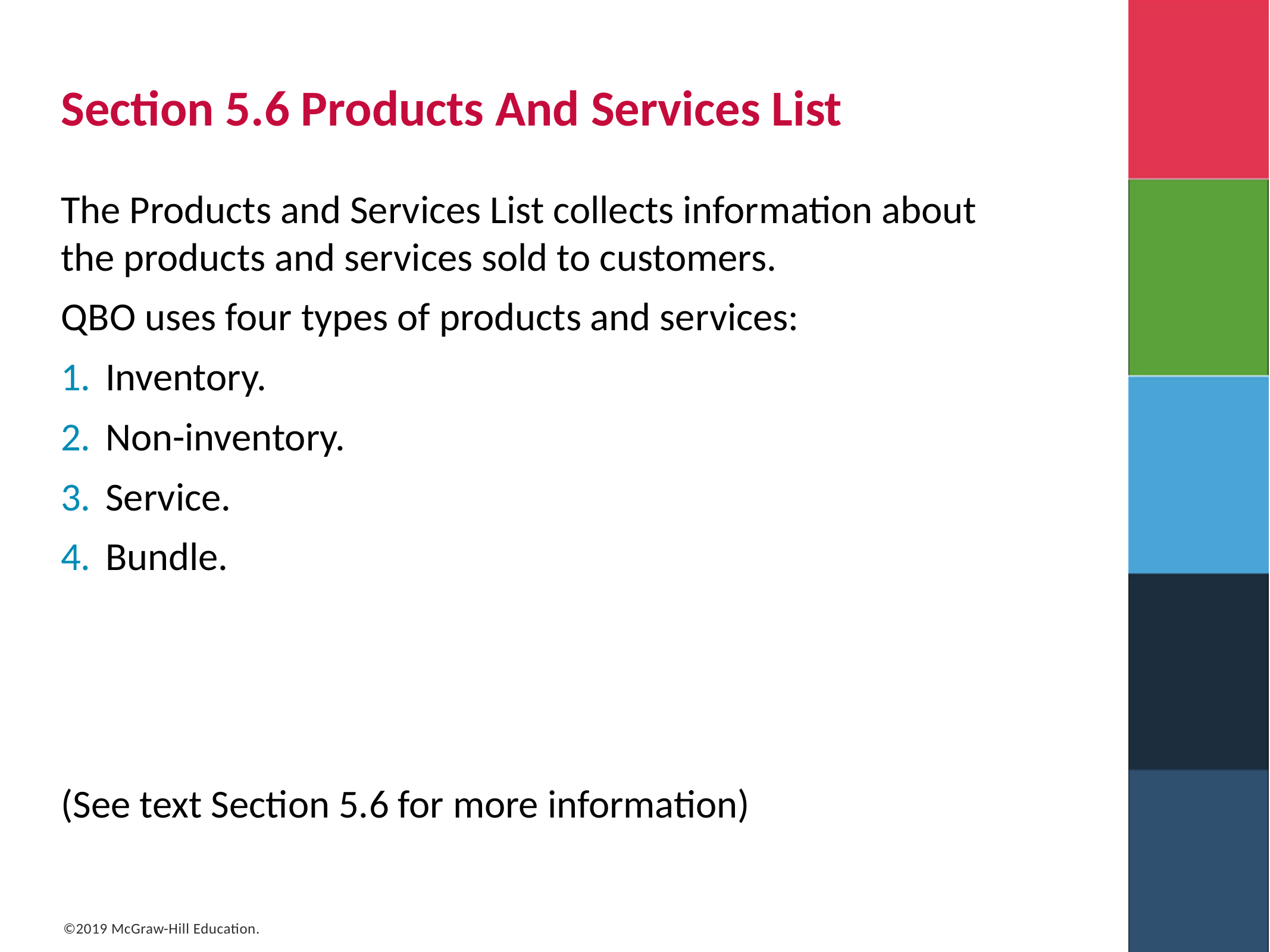

# Section 5.6 Products And Services List
The Products and Services List collects information about the products and services sold to customers.
Q B O uses four types of products and services:
Inventory.
Non-inventory.
Service.
Bundle.
(See text Section 5.6 for more information)